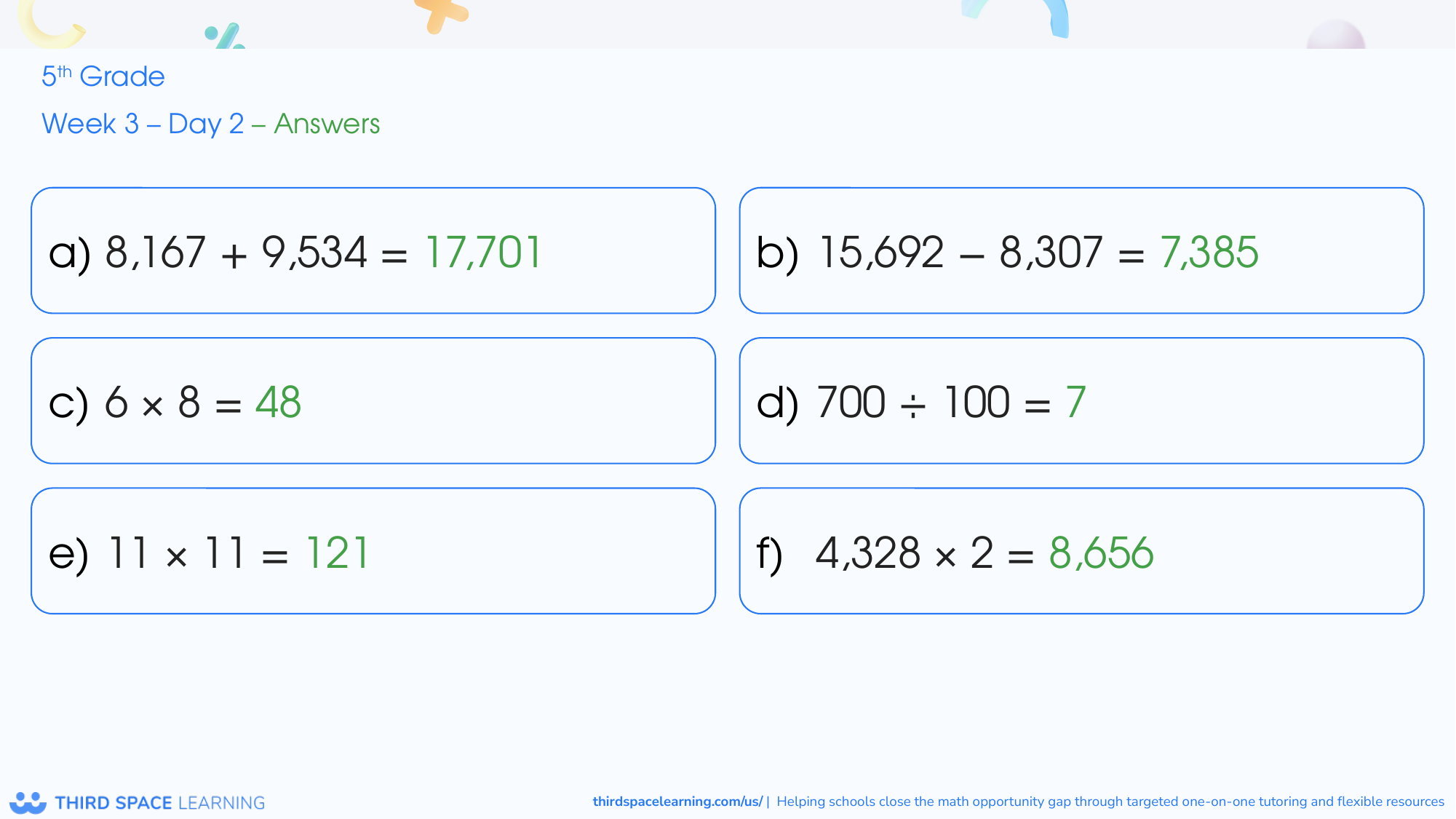

5th Grade
Week 3 – Day 2 – Answers
8,167 + 9,534 = 17,701
15,692 − 8,307 = 7,385
6 × 8 = 48
700 ÷ 100 = 7
11 × 11 = 121
4,328 × 2 = 8,656